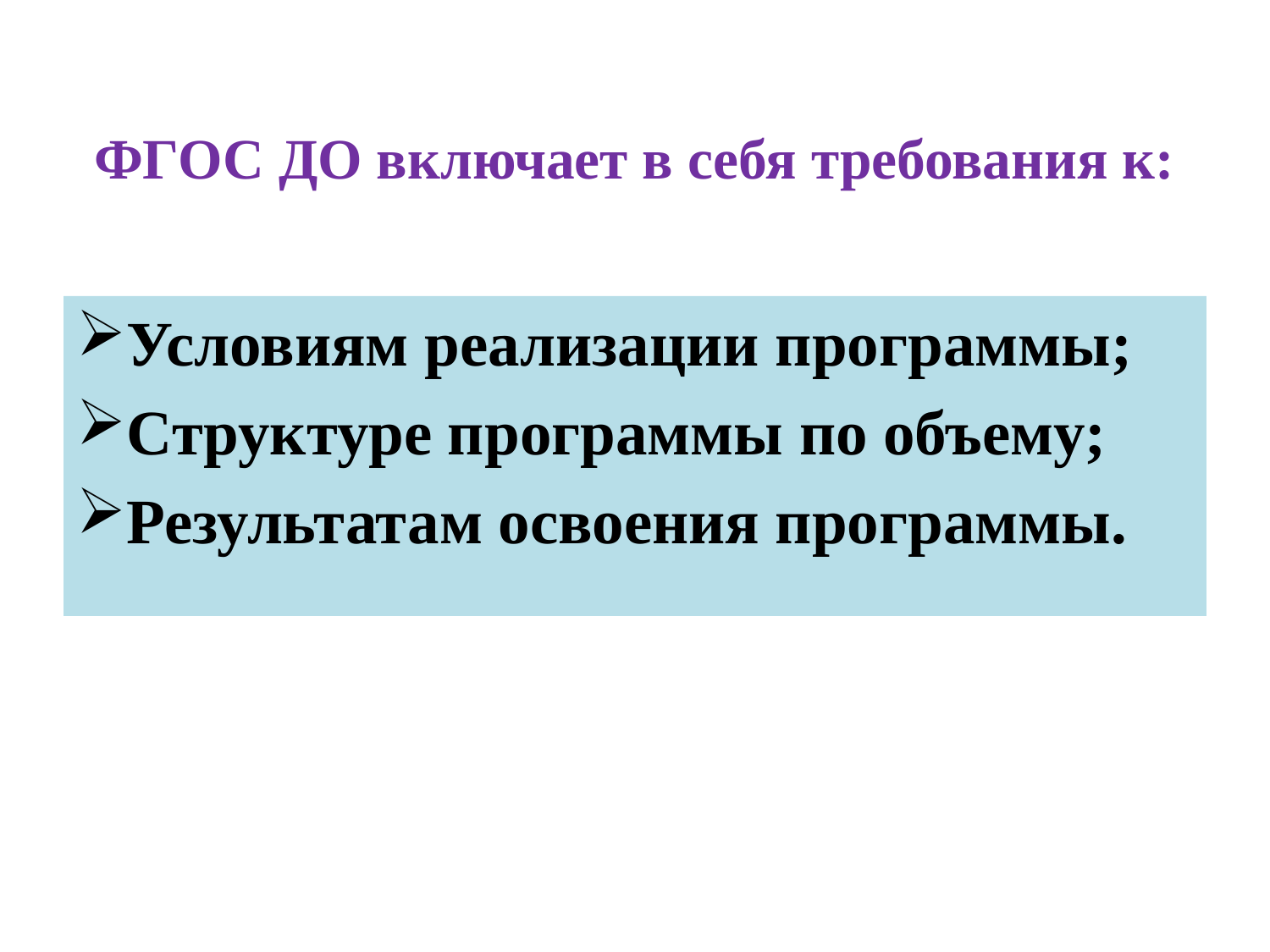

# ФГОС ДО включает в себя требования к:
Условиям реализации программы;
Структуре программы по объему;
Результатам освоения программы.